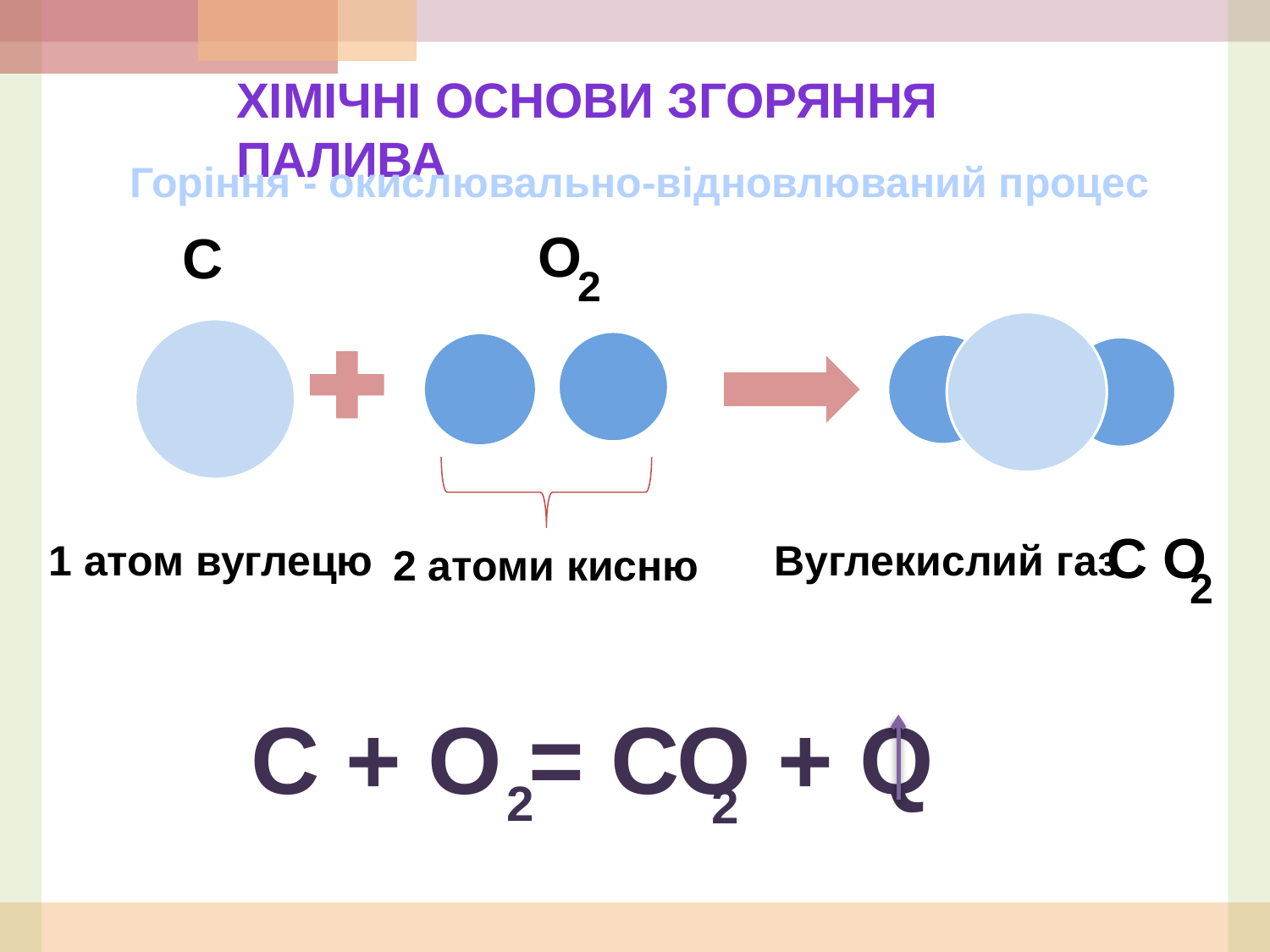

Хімічні основи згоряння палива
Горіння - окислювально-відновлюваний процес
О
С
2

С О
Вуглекислий газ
1 атом вуглецю
2 атоми кисню
2
С + О = СО + Q
2

2